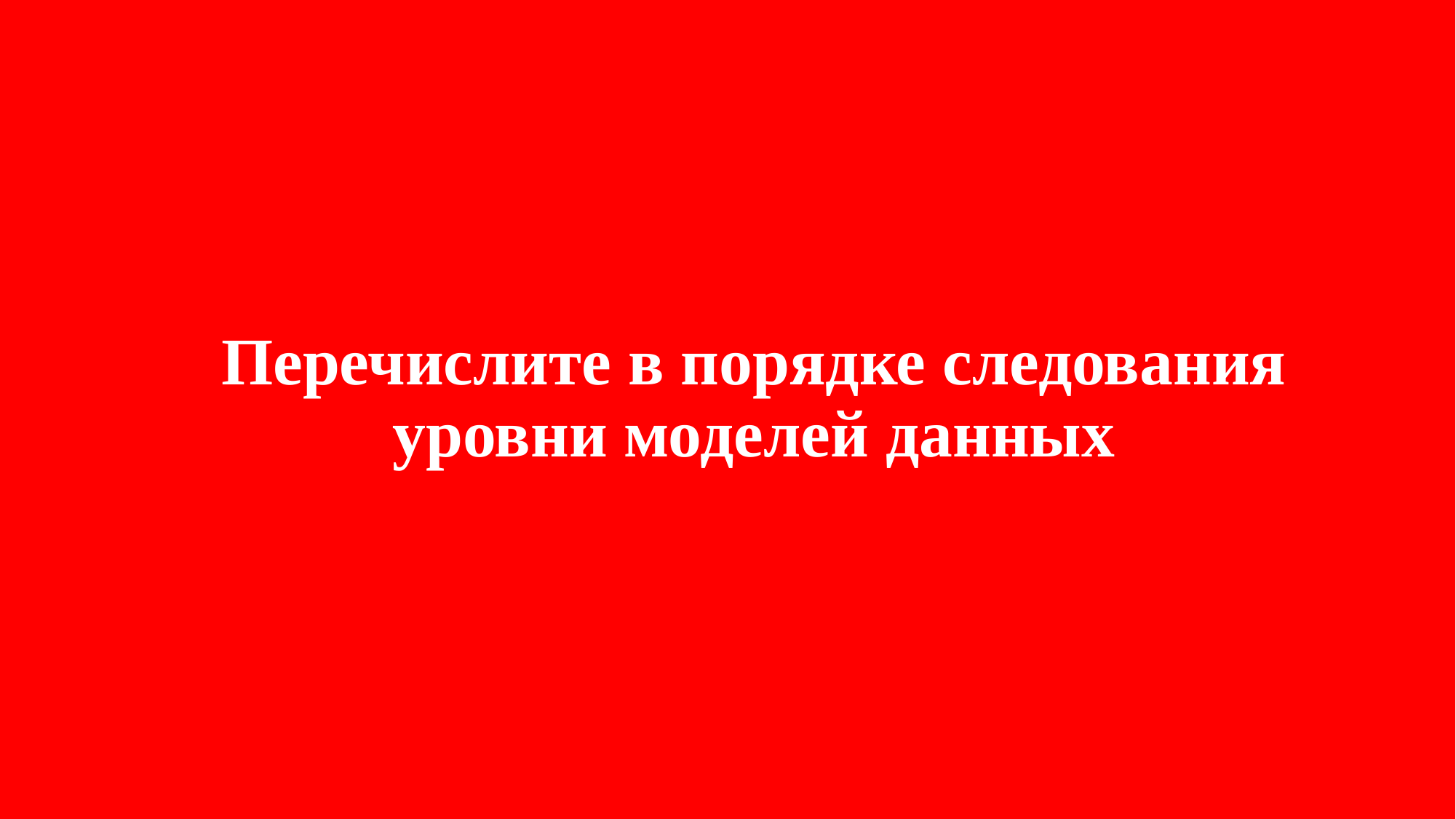

# Перечислите в порядке следования уровни моделей данных